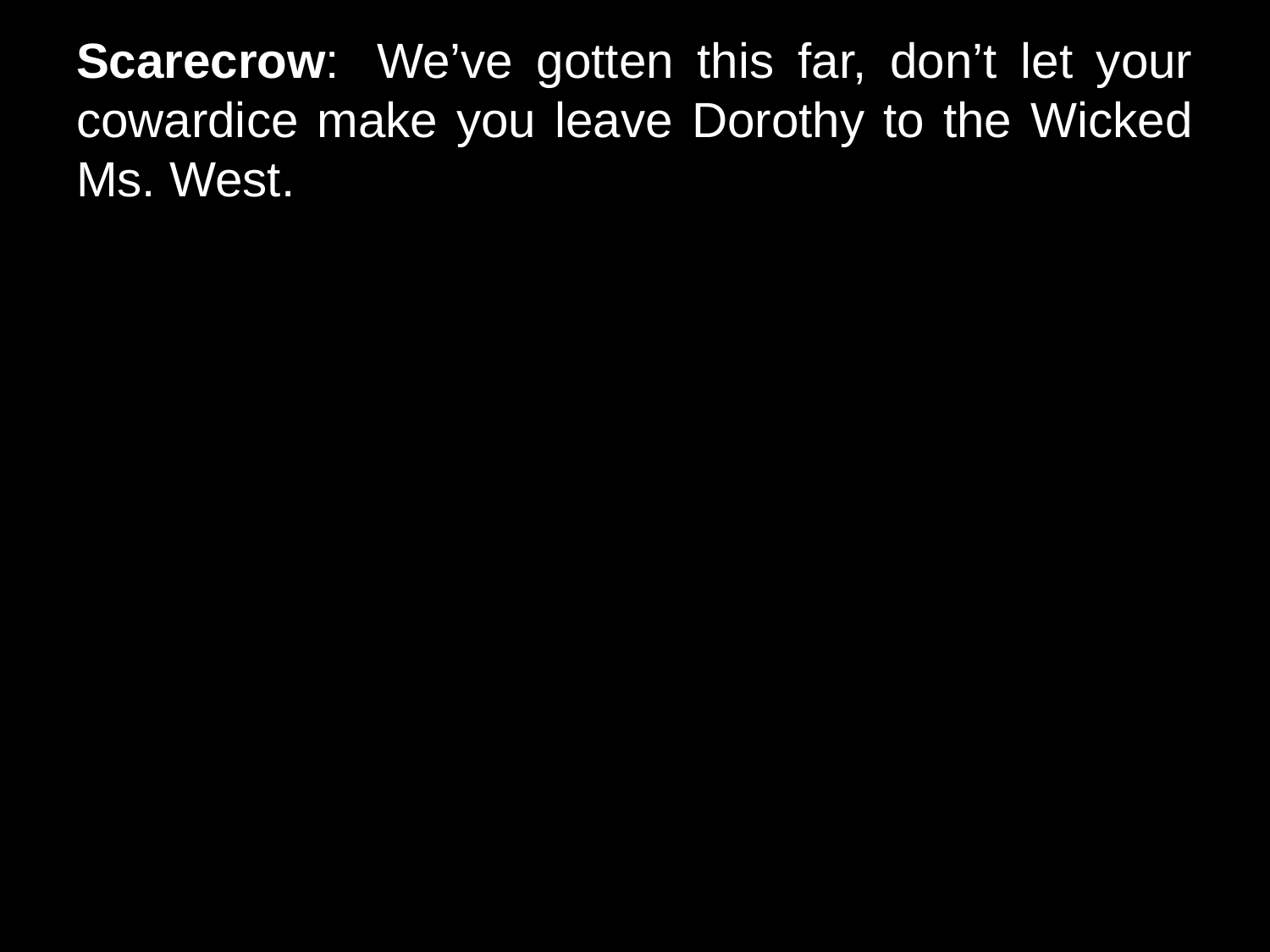

# Scarecrow:  We’ve gotten this far, don’t let your cowardice make you leave Dorothy to the Wicked Ms. West.